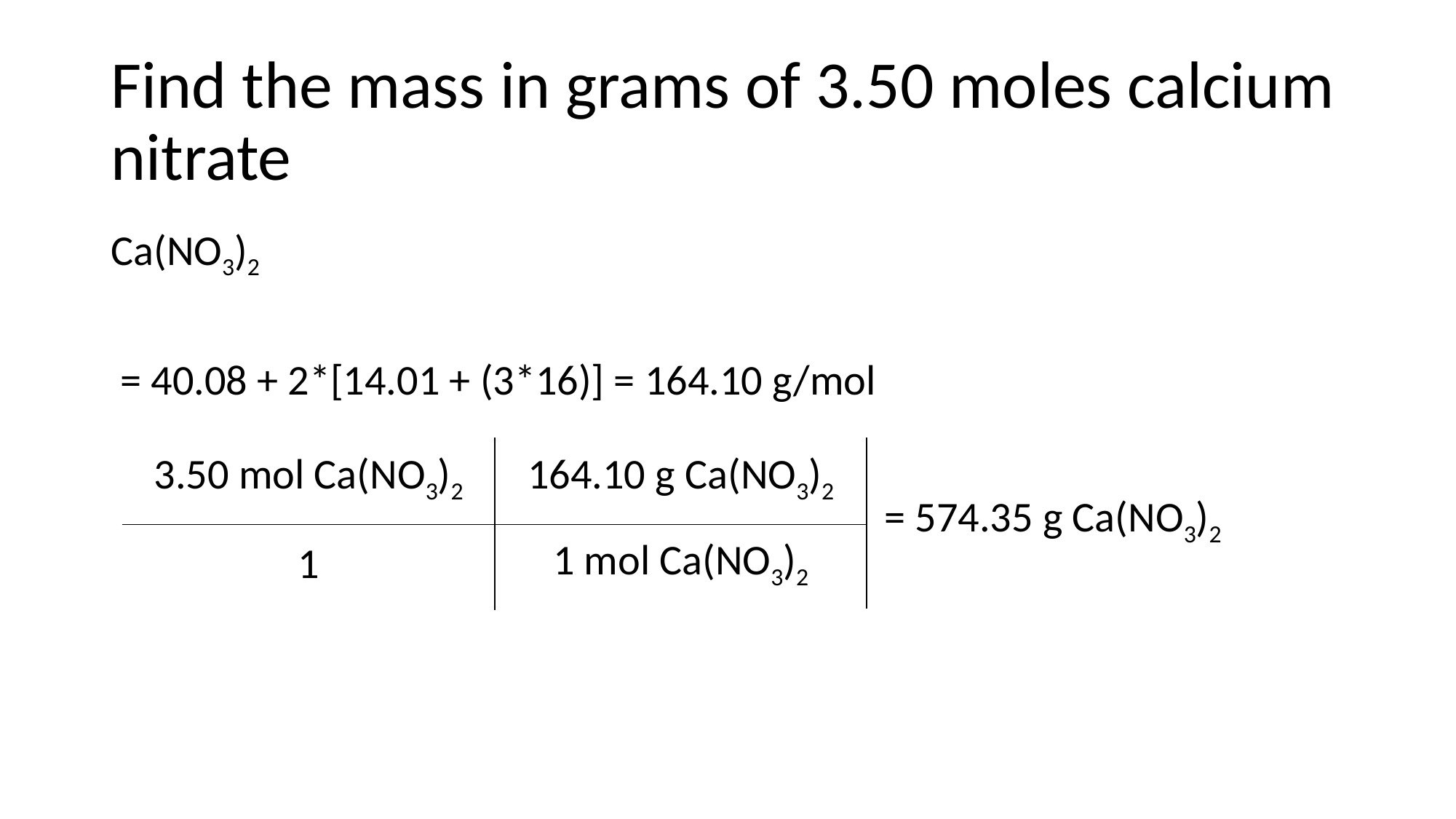

# Find the mass in grams of 3.50 moles calcium nitrate
Ca(NO3)2

 = 40.08 + 2*[14.01 + (3*16)] = 164.10 g/mol

| 3.50 mol Ca(NO3)2 | 164.10 g Ca(NO3)2 | = 574.35 g Ca(NO3)2 |
| --- | --- | --- |
| 1 | 1 mol Ca(NO3)2 |  |